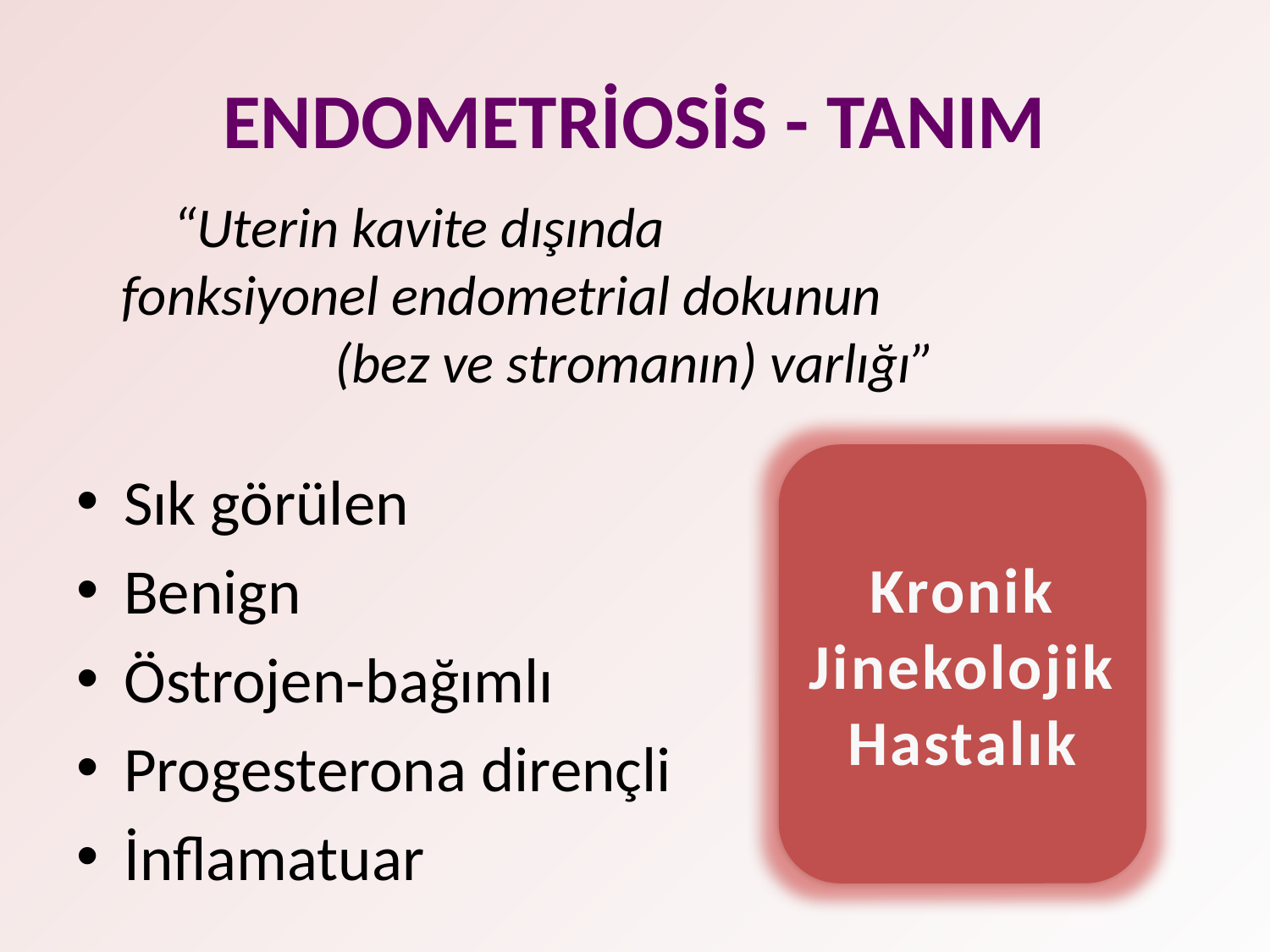

# ENDOMETRİOSİS - TANIM
“Uterin kavite dışında                                   fonksiyonel endometrial dokunun                      (bez ve stromanın) varlığı”

Sık görülen
Benign
Östrojen-bağımlı
Progesterona dirençli
İnflamatuar
Kronik Jinekolojik Hastalık